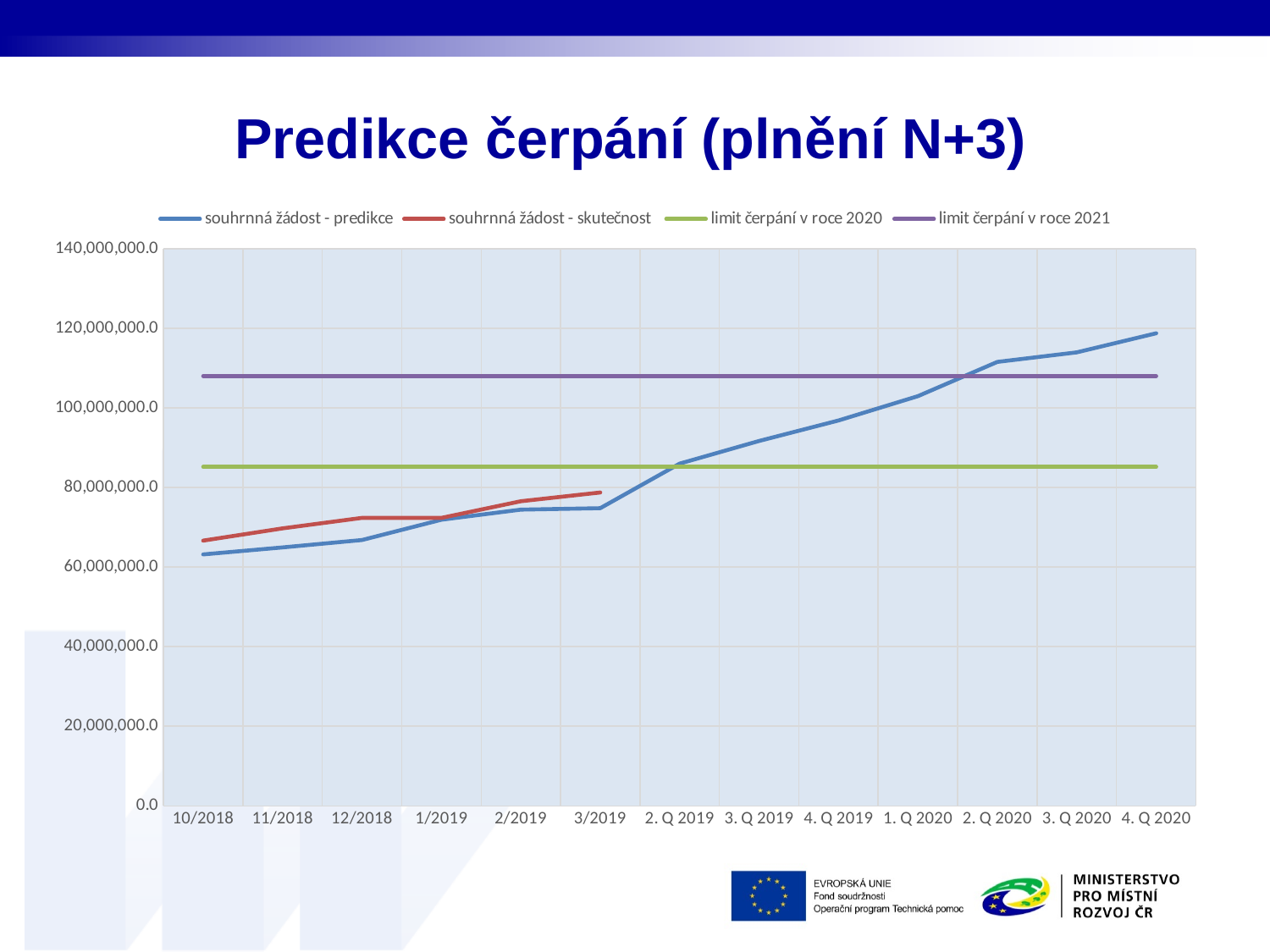

# Predikce čerpání (plnění N+3)

### Chart

| Category | souhrnná žádost - predikce | souhrnná žádost - skutečnost  | limit čerpání v roce 2020 | limit čerpání v roce 2021 |
|---|---|---|---|---|
| 10/2018 | 63158938.0 | 66627775.92 | 85148973.42250001 | 107994118.96250005 |
| 11/2018 | 64918544.0 | 69716306.56 | 85148973.42250001 | 107994118.96250005 |
| 12/2018 | 66774149.0 | 72353151.24 | 85148973.42250001 | 107994118.96250005 |
| 1/2019 | 71892442.0 | 72353151.24 | 85148973.42250001 | 107994118.96250005 |
| 2/2019 | 74432157.0 | 76540762.1 | 85148973.42250001 | 107994118.96250005 |
| 3/2019 | 74791533.0 | 78731418.89 | 85148973.42250001 | 107994118.96250005 |
| 2. Q 2019 | 85990641.0 | None | 85148973.42250001 | 107994118.96250005 |
| 3. Q 2019 | 91681567.0 | None | 85148973.42250001 | 107994118.96250005 |
| 4. Q 2019 | 96821766.0 | None | 85148973.42250001 | 107994118.96250005 |
| 1. Q 2020 | 102940400.0 | None | 85148973.42250001 | 107994118.96250005 |
| 2. Q 2020 | 111537532.0 | None | 85148973.42250001 | 107994118.96250005 |
| 3. Q 2020 | 113941969.0 | None | 85148973.42250001 | 107994118.96250005 |
| 4. Q 2020 | 118733040.0 | None | 85148973.42250001 | 107994118.96250005 |